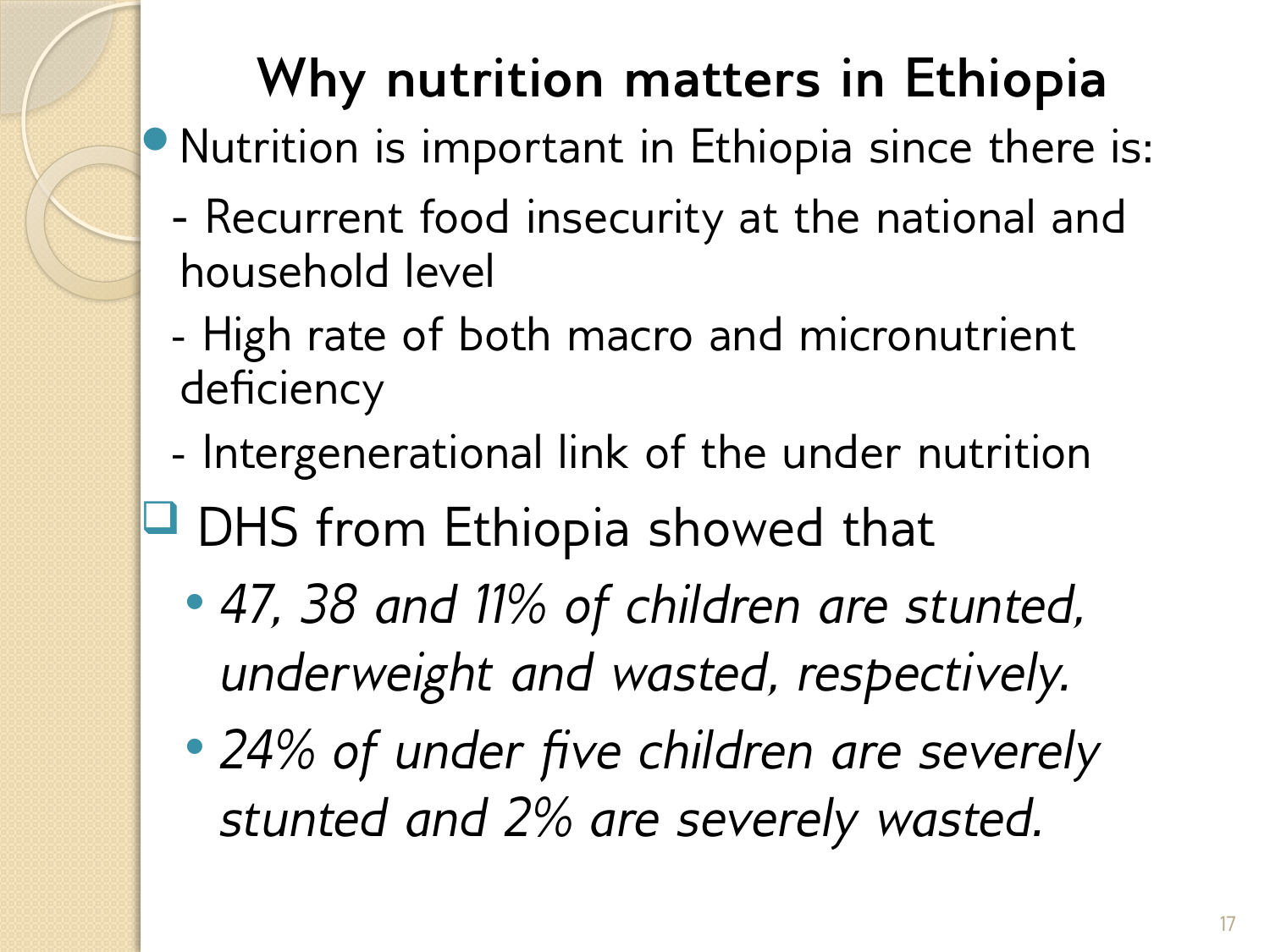

Why nutrition matters in Ethiopia
Nutrition is important in Ethiopia since there is:
  - Recurrent food insecurity at the national and household level
  - High rate of both macro and micronutrient deficiency
  - Intergenerational link of the under nutrition
 DHS from Ethiopia showed that
47, 38 and 11% of children are stunted, underweight and wasted, respectively.
24% of under five children are severely stunted and 2% are severely wasted.
17